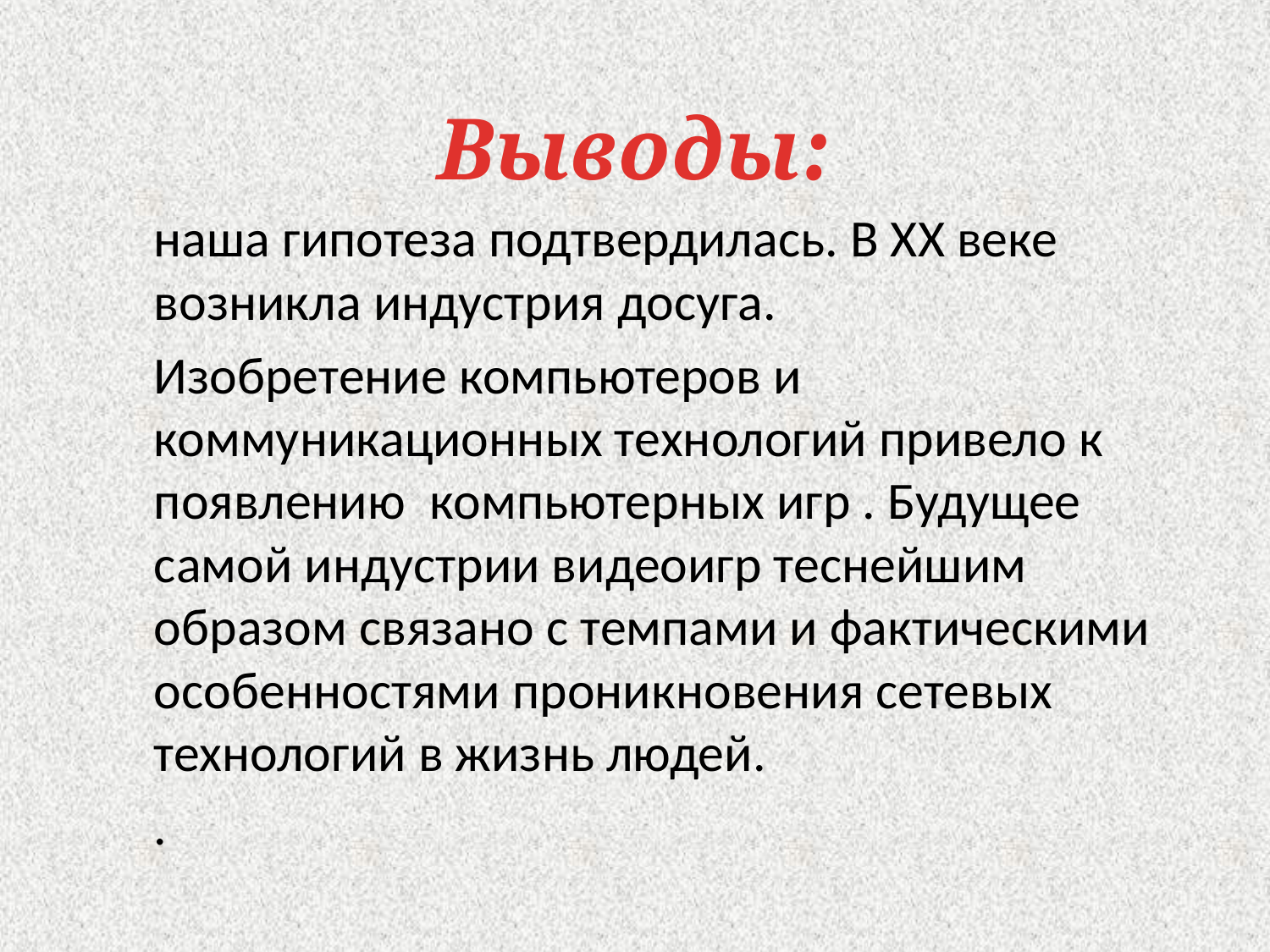

Выводы:
наша гипотеза подтвердилась. В XX веке возникла индустрия досуга.
Изобретение компьютеров и коммуникационных технологий привело к появлению  компьютерных игр . Будущее самой индустрии видеоигр теснейшим образом связано с темпами и фактическими особенностями проникновения сетевых технологий в жизнь людей.
.